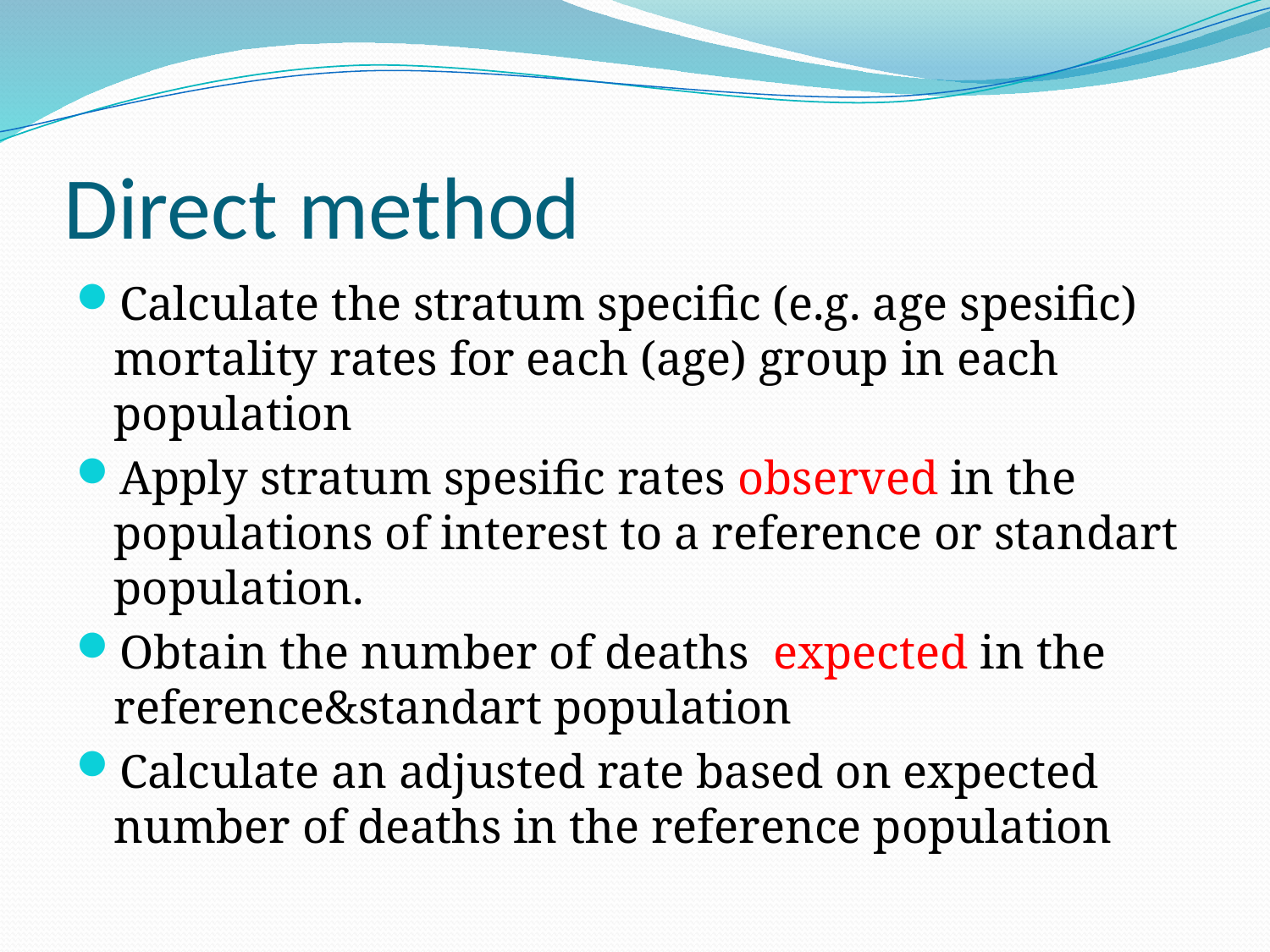

# Direct method
Calculate the stratum specific (e.g. age spesific) mortality rates for each (age) group in each population
Apply stratum spesific rates observed in the populations of interest to a reference or standart population.
Obtain the number of deaths  expected in the reference&standart population
Calculate an adjusted rate based on expected number of deaths in the reference population